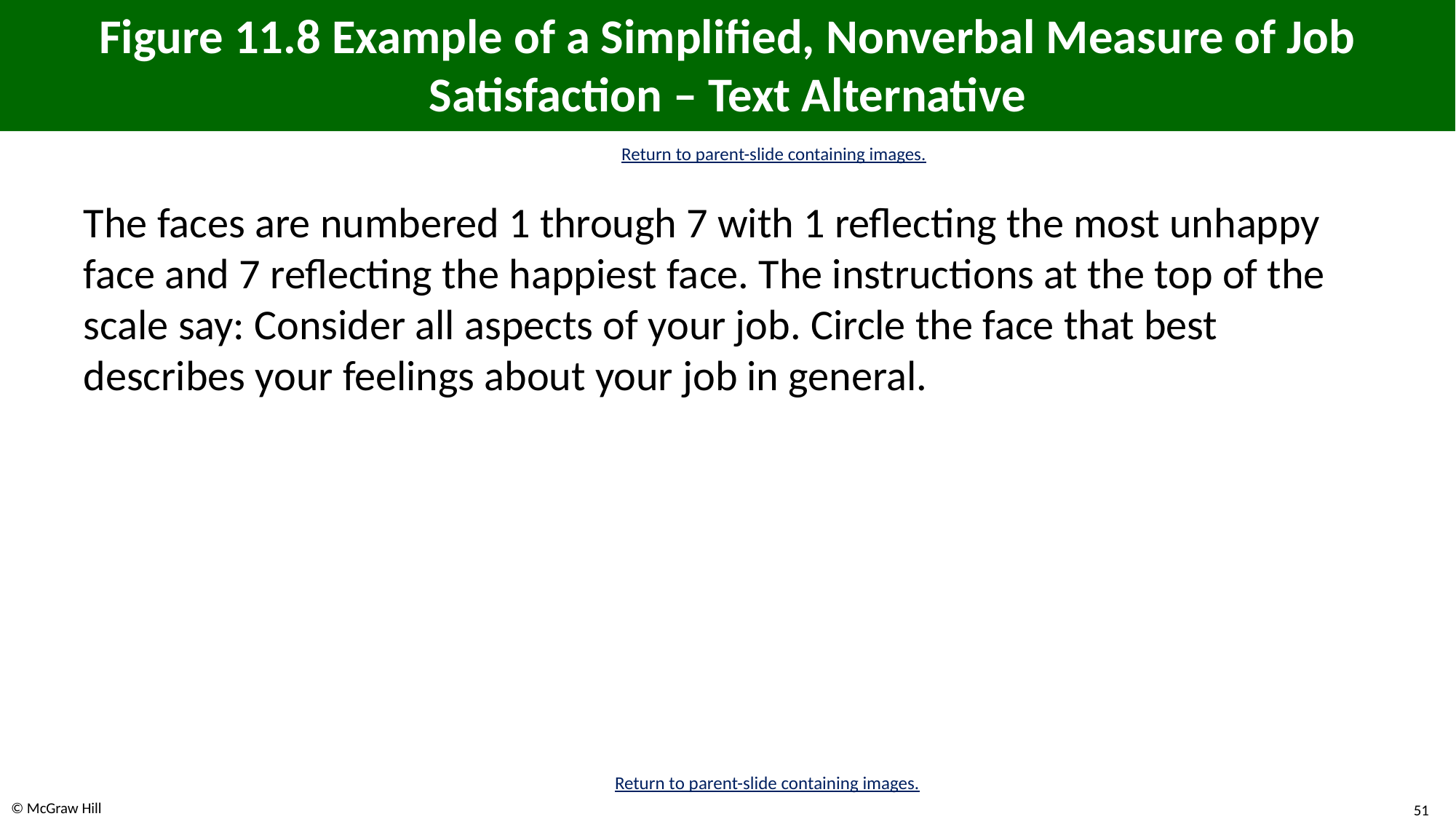

# Figure 11.8 Example of a Simplified, Nonverbal Measure of Job Satisfaction – Text Alternative
Return to parent-slide containing images.
The faces are numbered 1 through 7 with 1 reflecting the most unhappy face and 7 reflecting the happiest face. The instructions at the top of the scale say: Consider all aspects of your job. Circle the face that best describes your feelings about your job in general.
Return to parent-slide containing images.